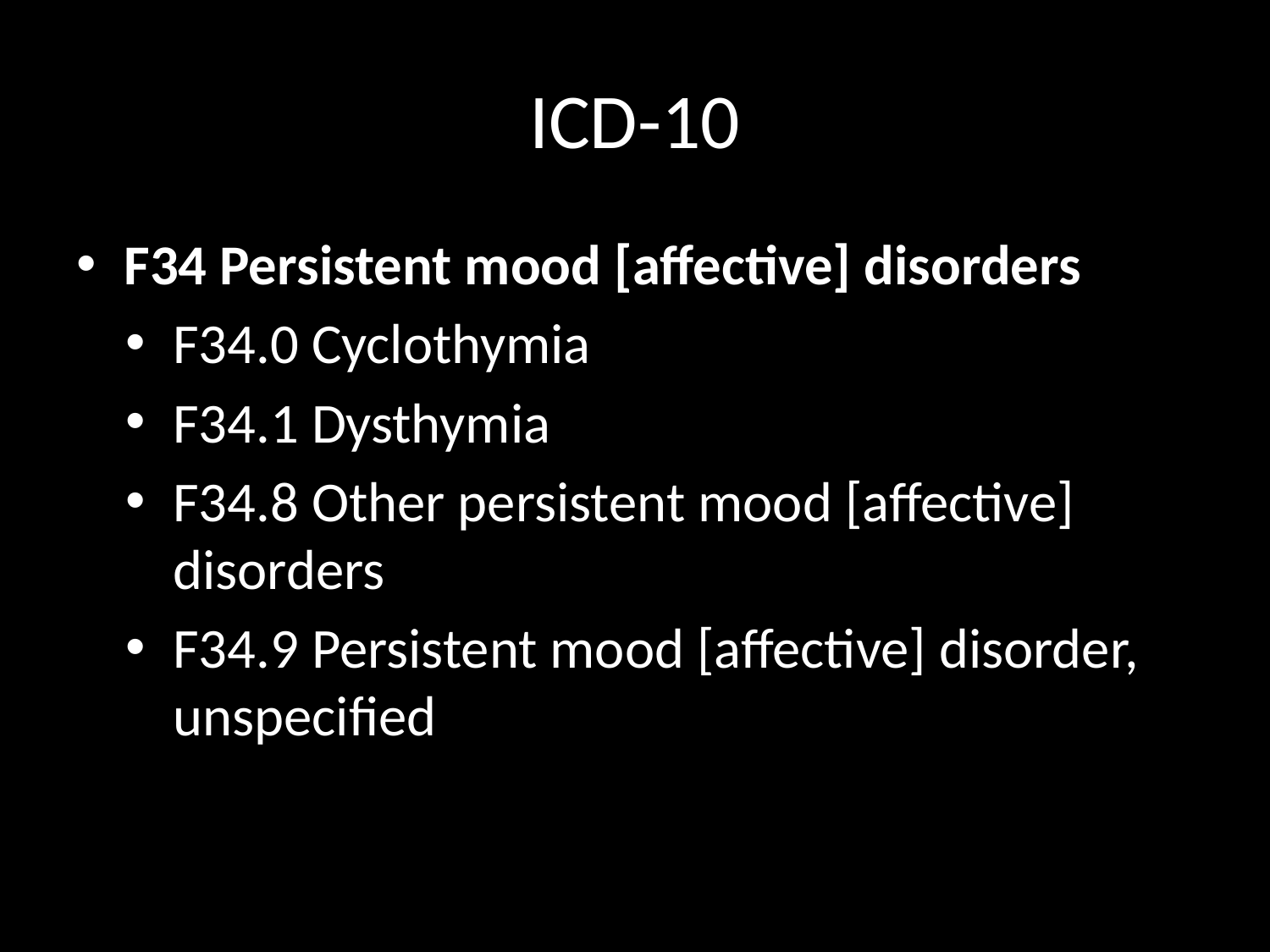

# ICD-10
F34 Persistent mood [affective] disorders
F34.0 Cyclothymia
F34.1 Dysthymia
F34.8 Other persistent mood [affective] disorders
F34.9 Persistent mood [affective] disorder, unspecified